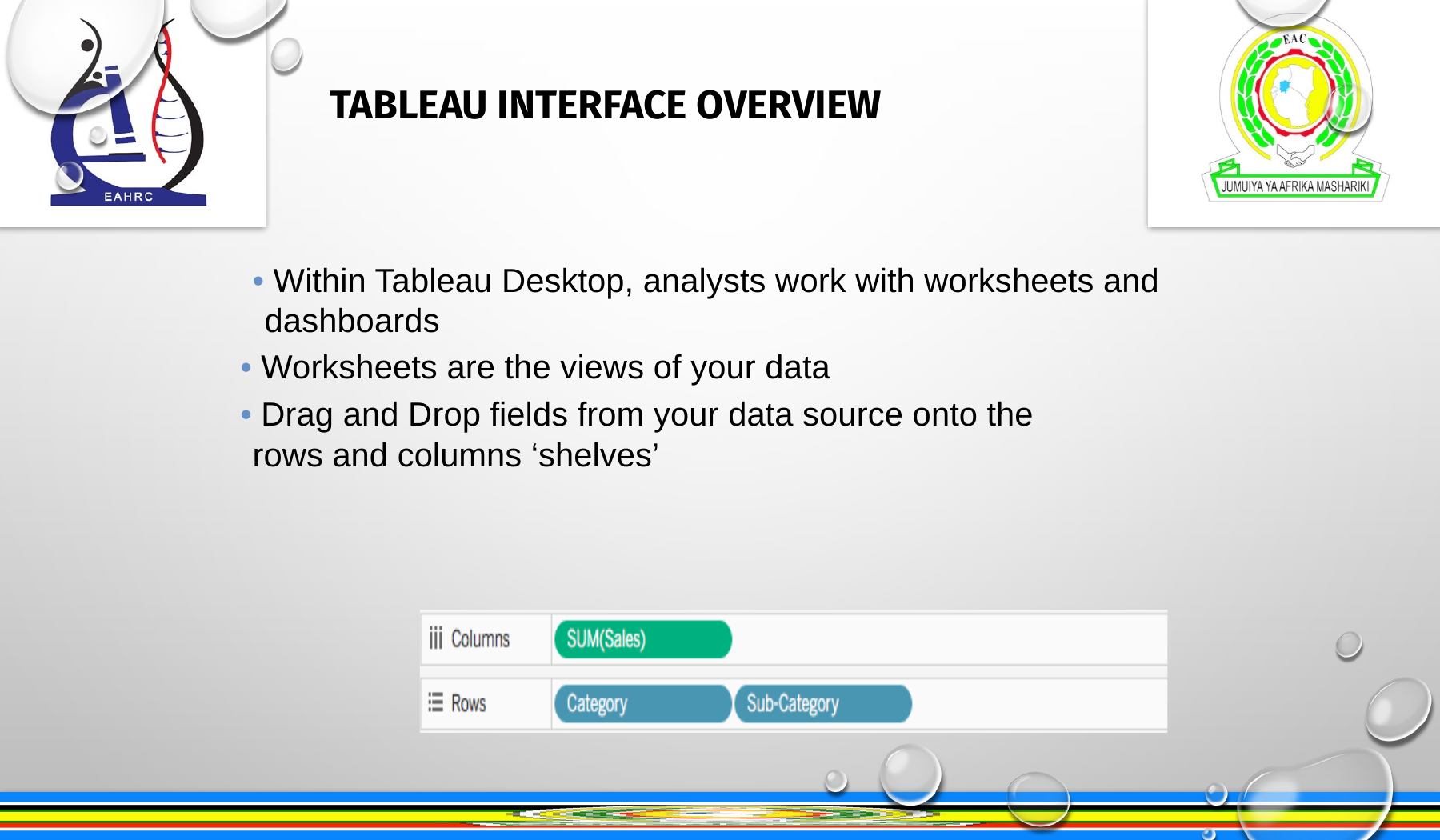

TABLEAU INTERFACE OVERVIEW

• Within Tableau Desktop, analysts work with worksheets and dashboards
• Worksheets are the views of your data
• Drag and Drop fields from your data source onto the
rows and columns ‘shelves’